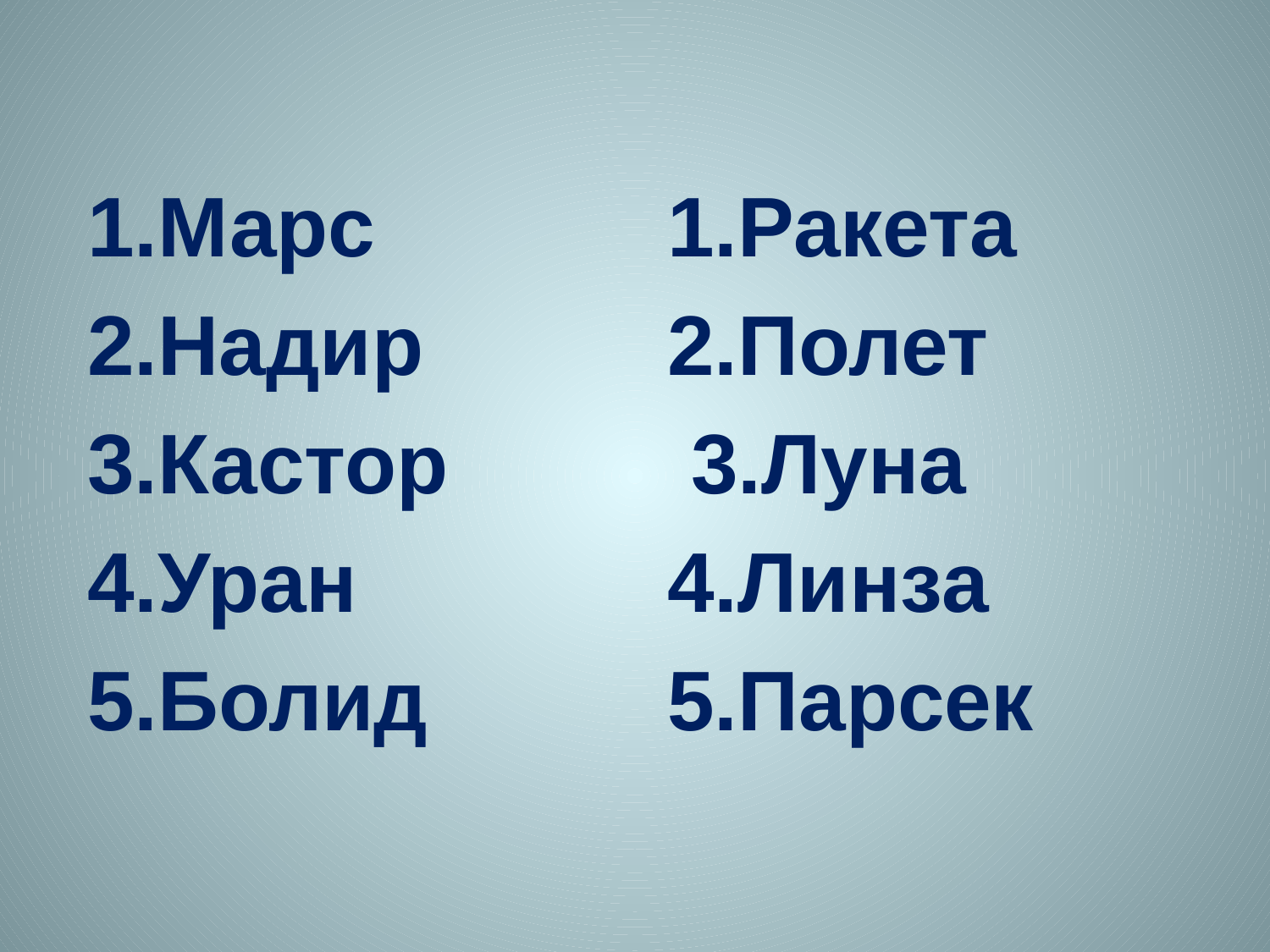

#
1.Марс
2.Надир
3.Кастор
4.Уран
5.Болид
1.Ракета
2.Полет
 3.Луна
4.Линза
5.Парсек